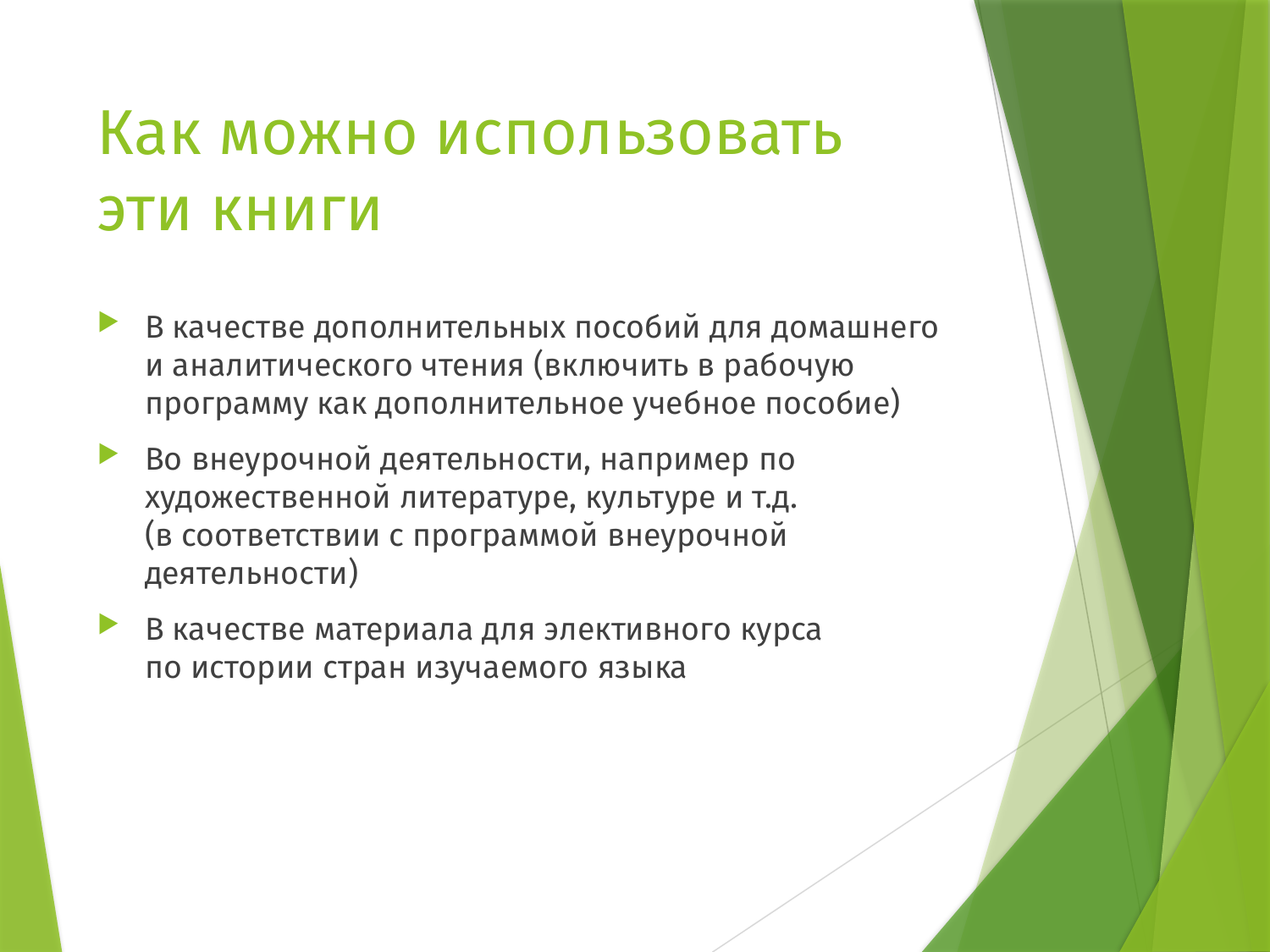

# Как можно использовать  эти книги
В качестве дополнительных пособий для домашнего
и аналитического чтения (включить в рабочую программу как дополнительное учебное пособие)
Во внеурочной деятельности, например по художественной литературе, культуре и т.д.
(в соответствии с программой внеурочной деятельности)
В качестве материала для элективного курса
по истории стран изучаемого языка